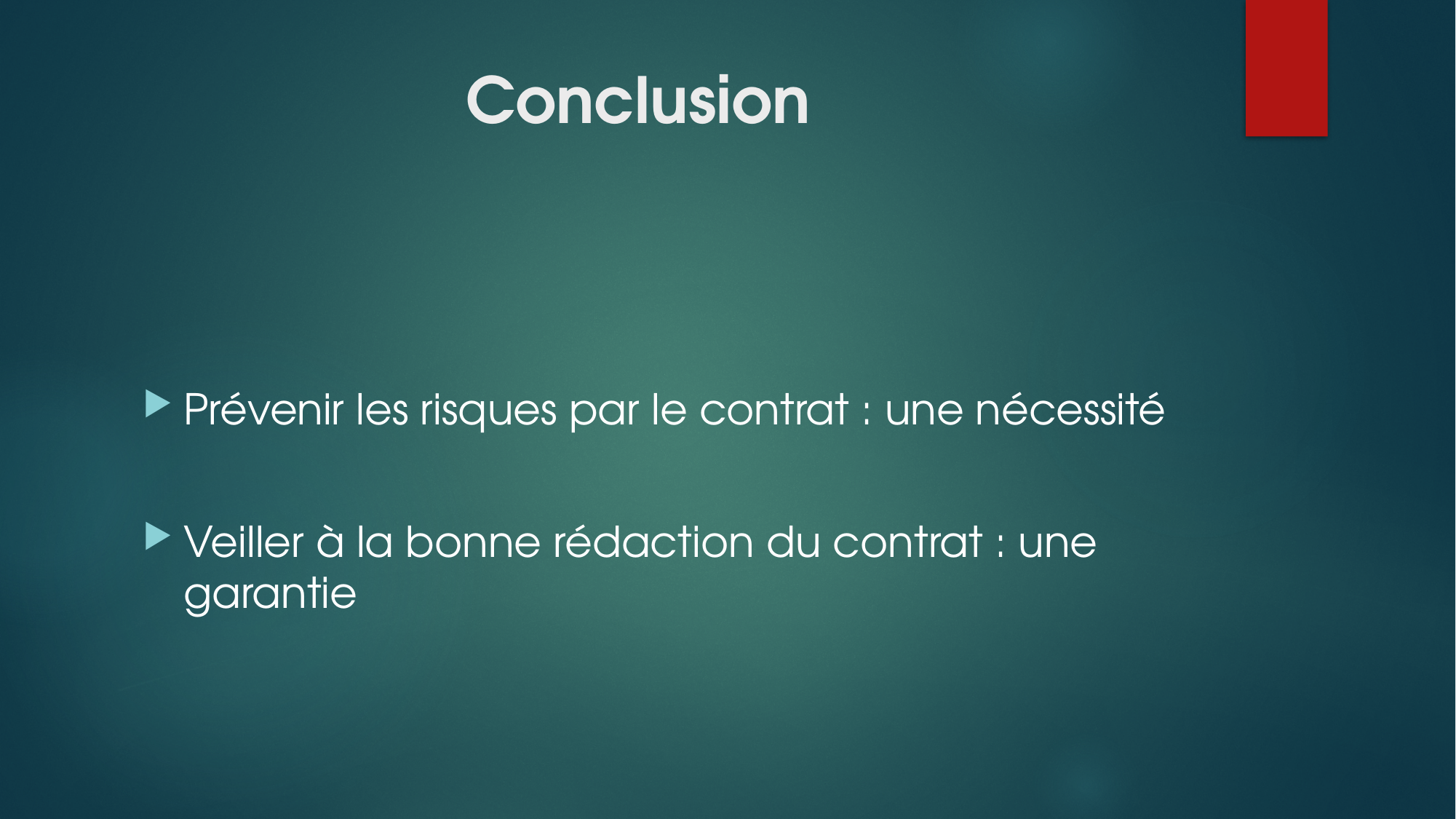

# Conclusion

Prévenir les risques par le contrat : une nécessité

Veiller à la bonne rédaction du contrat : une garantie